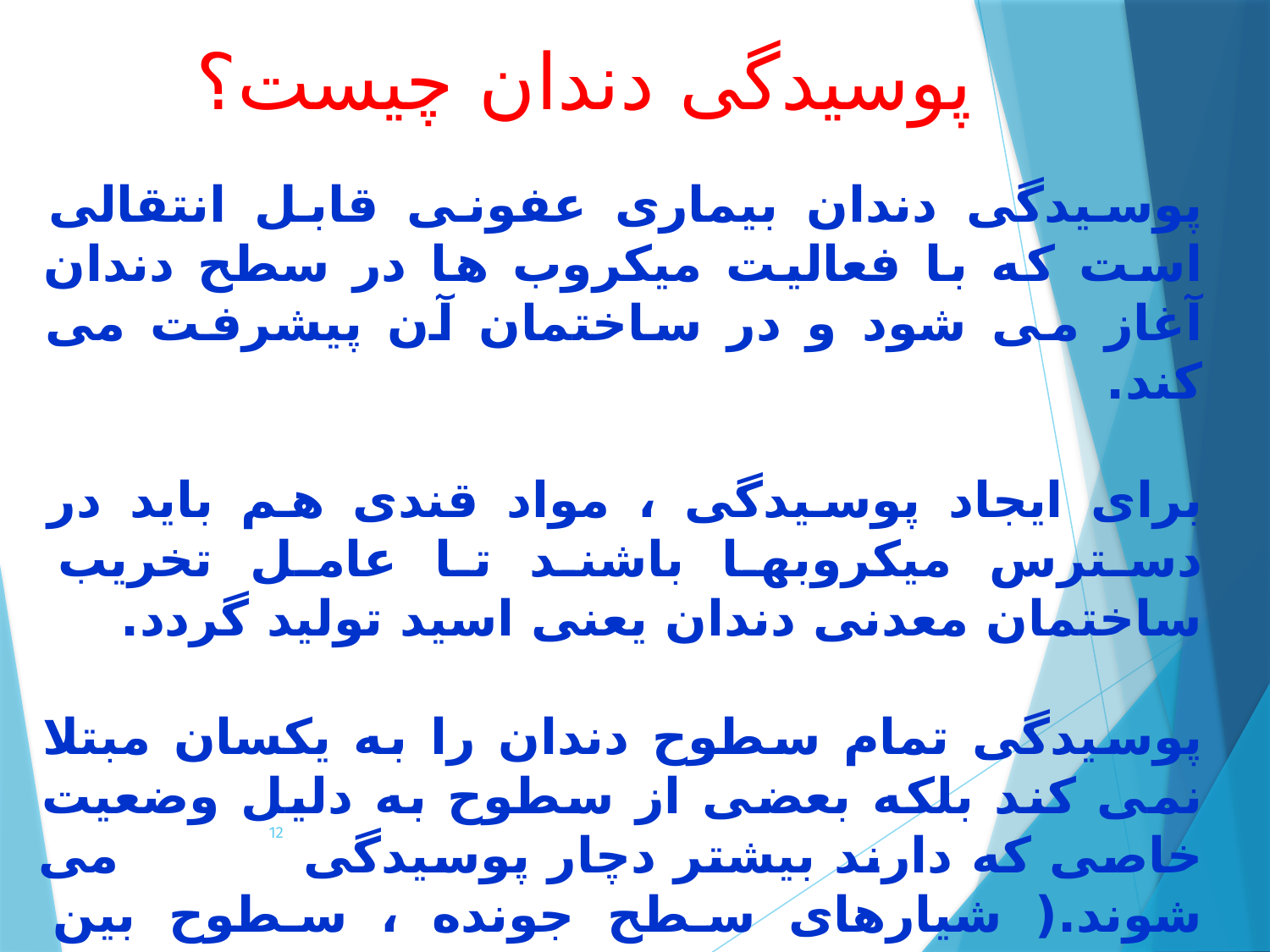

# پوسیدگی دندان چیست؟
پوسیدگی دندان بیماری عفونی قابل انتقالی است که با فعالیت میکروب ها در سطح دندان آغاز می شود و در ساختمان آن پیشرفت می کند.

برای ایجاد پوسیدگی ، مواد قندی هم باید در دسترس میکروبها باشند تا عامل تخریب ساختمان معدنی دندان یعنی اسید تولید گردد.

پوسیدگی تمام سطوح دندان را به یکسان مبتلا نمی کند بلکه بعضی از سطوح به دلیل وضعیت خاصی که دارند بیشتر دچار پوسیدگی          می شوند.( شیارهای سطح جونده ، سطوح بین دندانی، طوق دندان یا محل اتصال دندان به لثه)

12